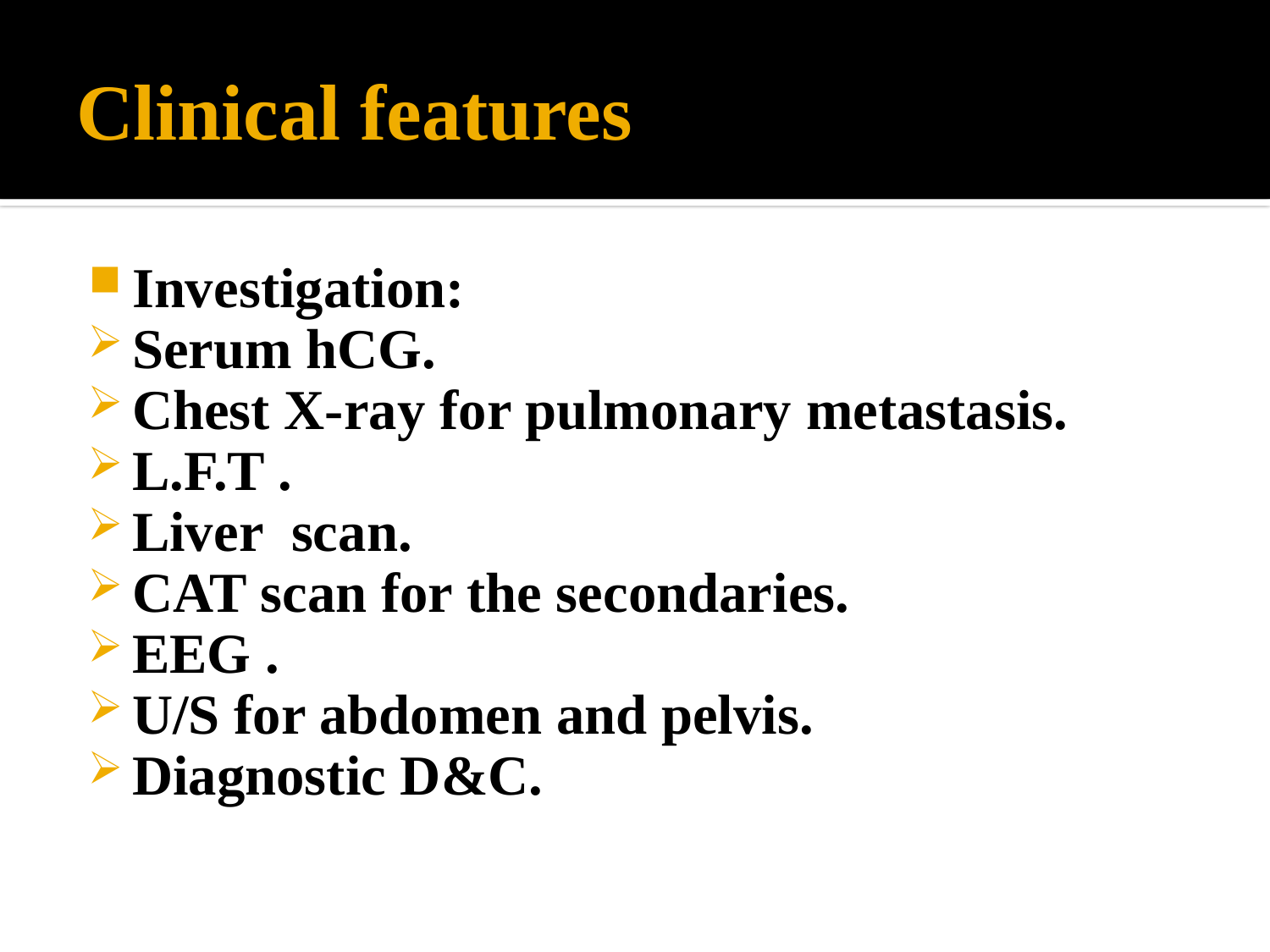

# Clinical features
Investigation:
Serum hCG.
Chest X-ray for pulmonary metastasis.
L.F.T .
Liver  scan.
CAT scan for the secondaries.
EEG .
U/S for abdomen and pelvis.
Diagnostic D&C.